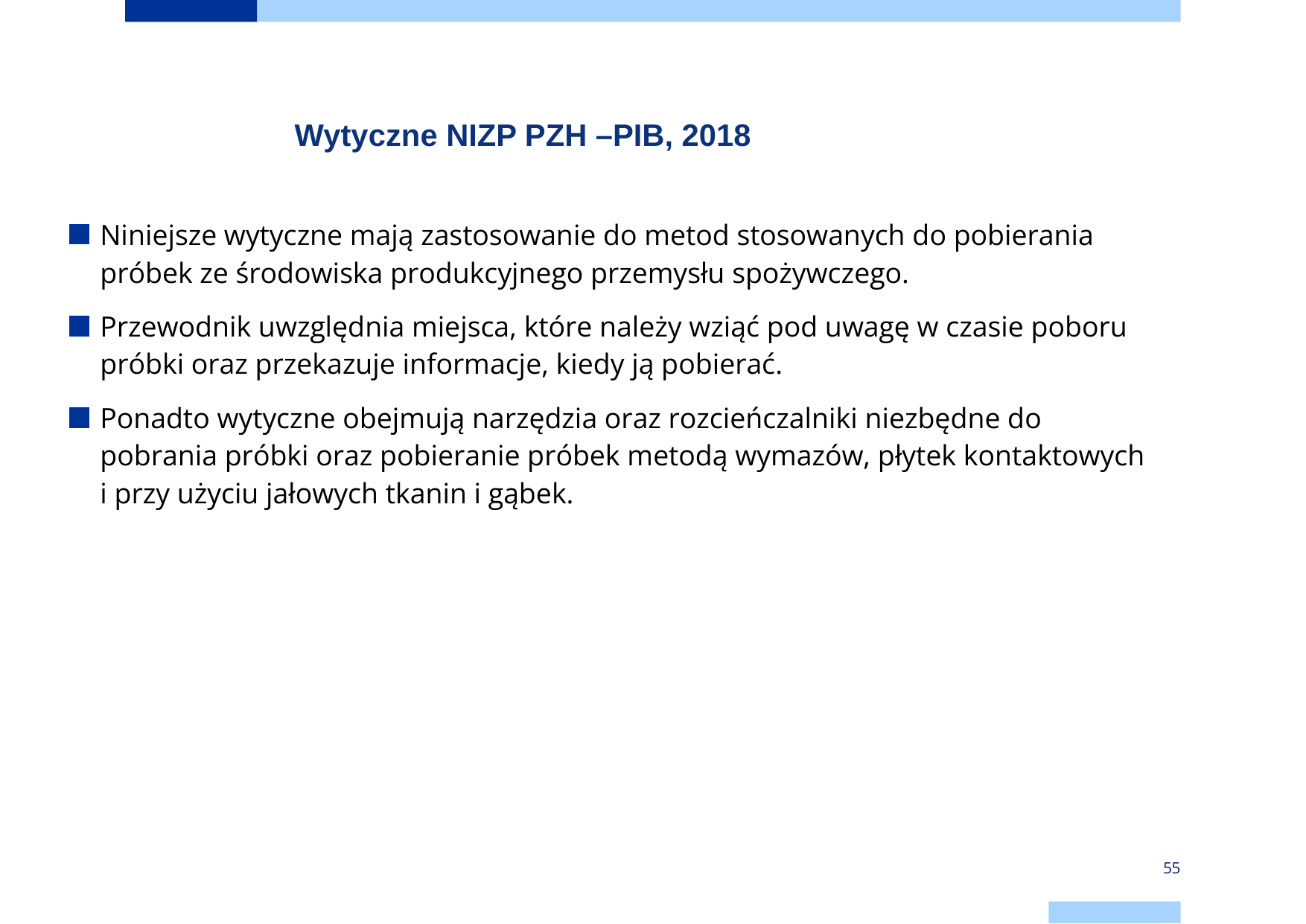

Wytyczne NIZP PZH –PIB, 2018

Niniejsze wytyczne mają zastosowanie do metod stosowanych do pobierania próbek ze środowiska produkcyjnego przemysłu spożywczego.
Przewodnik uwzględnia miejsca, które należy wziąć pod uwagę w czasie poboru próbki oraz przekazuje informacje, kiedy ją pobierać.
Ponadto wytyczne obejmują narzędzia oraz rozcieńczalniki niezbędne do pobrania próbki oraz pobieranie próbek metodą wymazów, płytek kontaktowych i przy użyciu jałowych tkanin i gąbek.
55